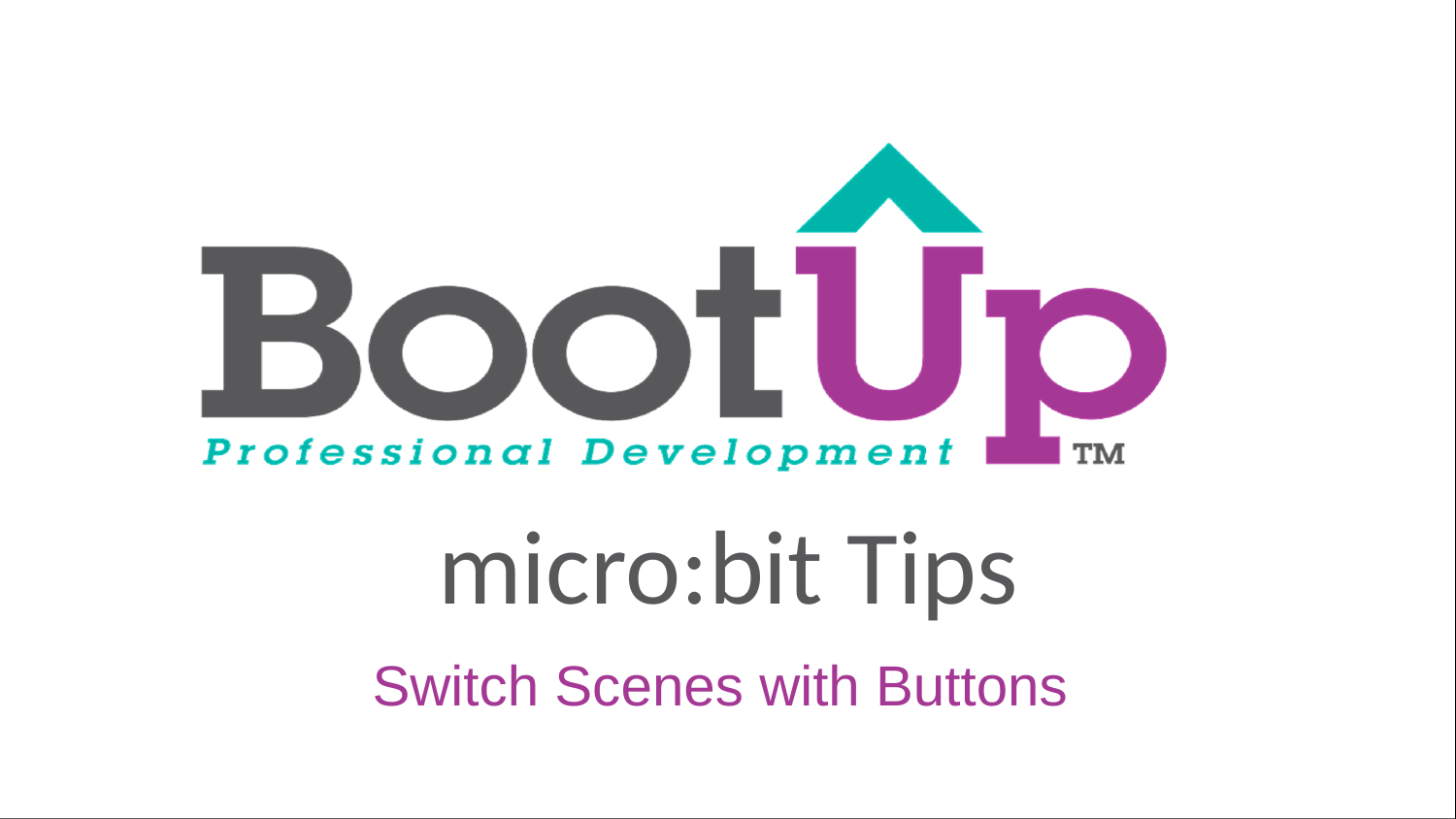

# micro:bit Tips
Switch Scenes with Buttons